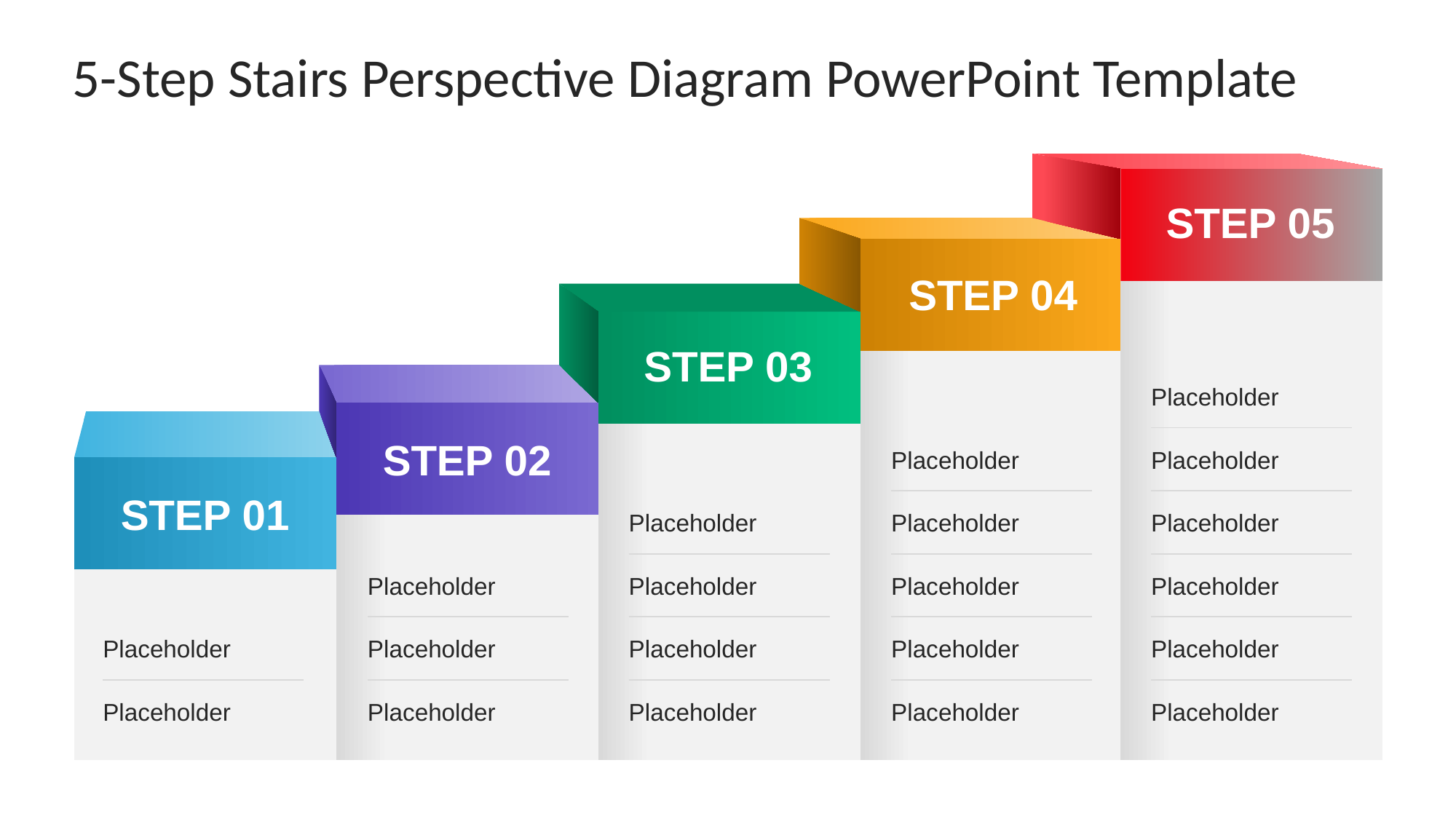

# 5-Step Stairs Perspective Diagram PowerPoint Template

STEP 05

STEP 04

STEP 03

Placeholder

STEP 02
Placeholder
Placeholder

STEP 01
Placeholder
Placeholder
Placeholder

Placeholder
Placeholder
Placeholder
Placeholder

Placeholder
Placeholder
Placeholder
Placeholder
Placeholder
Placeholder
Placeholder
Placeholder
Placeholder
Placeholder